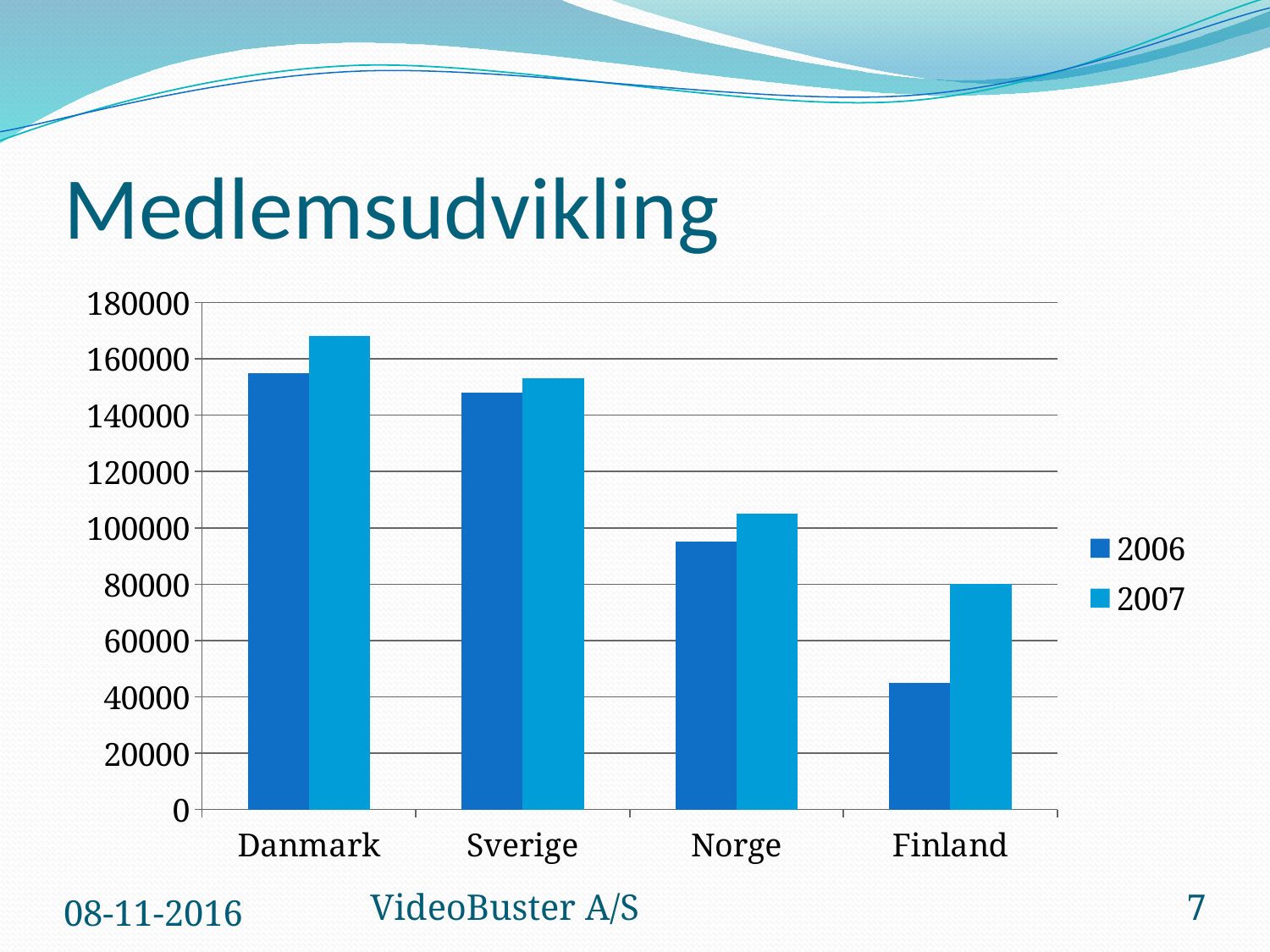

# Medlemsudvikling

### Chart

| Category | 2006 | 2007 |
|---|---|---|
| Danmark | 155000.0 | 168000.0 |
| Sverige | 148000.0 | 153000.0 |
| Norge | 95000.0 | 105000.0 |
| Finland | 45000.0 | 80000.0 |
08-11-2016
VideoBuster A/S
7